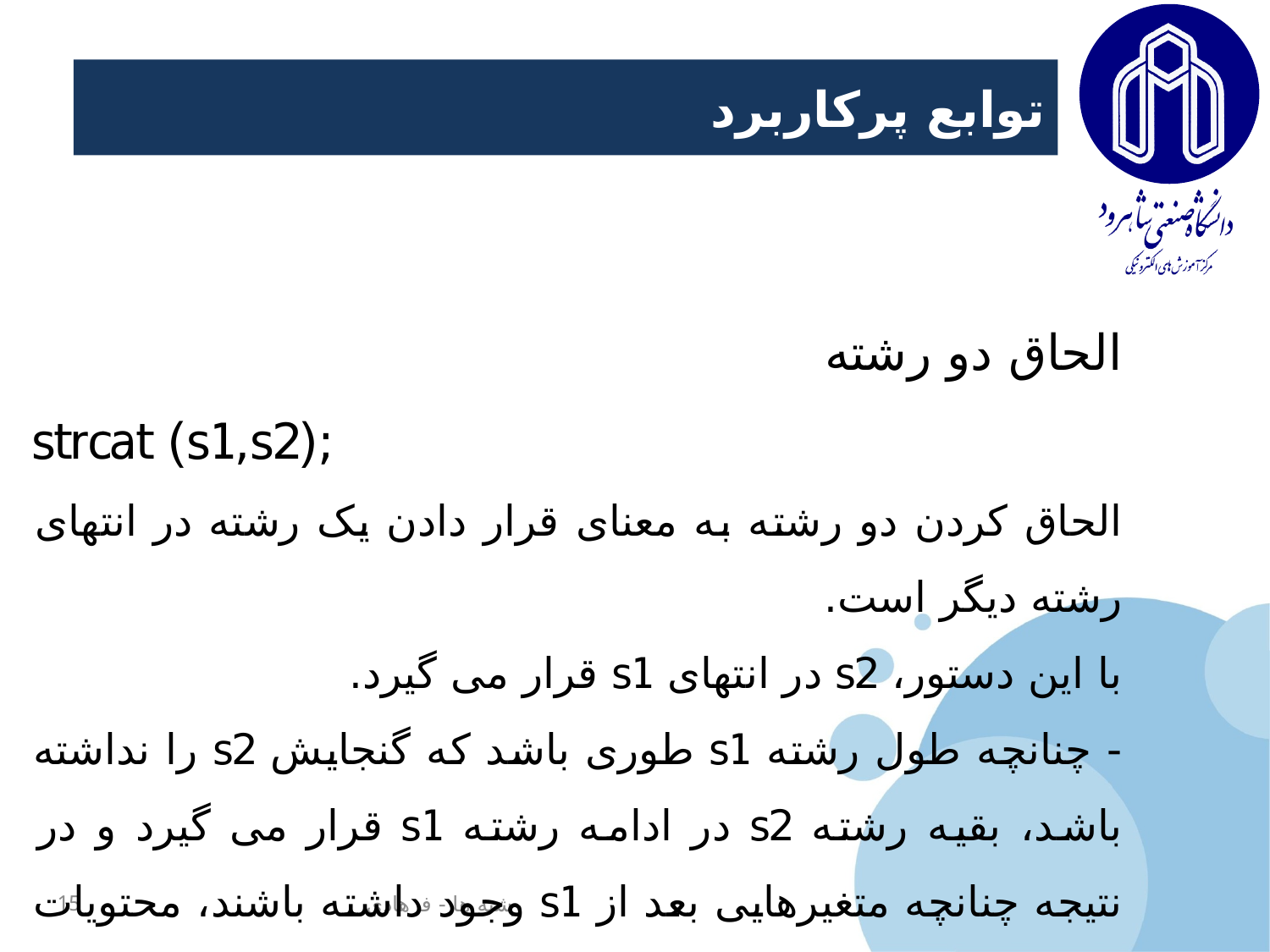

# توابع پرکاربرد
الحاق دو رشته
strcat (s1,s2);
الحاق کردن دو رشته به معنای قرار دادن یک رشته در انتهای رشته دیگر است.
با این دستور، s2 در انتهای s1 قرار می گیرد.
- چنانچه طول رشته s1 طوری باشد که گنجایش s2 را نداشته باشد، بقیه رشته s2 در ادامه رشته s1 قرار می گیرد و در نتیجه چنانچه متغیرهایی بعد از s1 وجود داشته باشند، محتویات آنها از بین می رود.
15
رشته ها - فرهادي